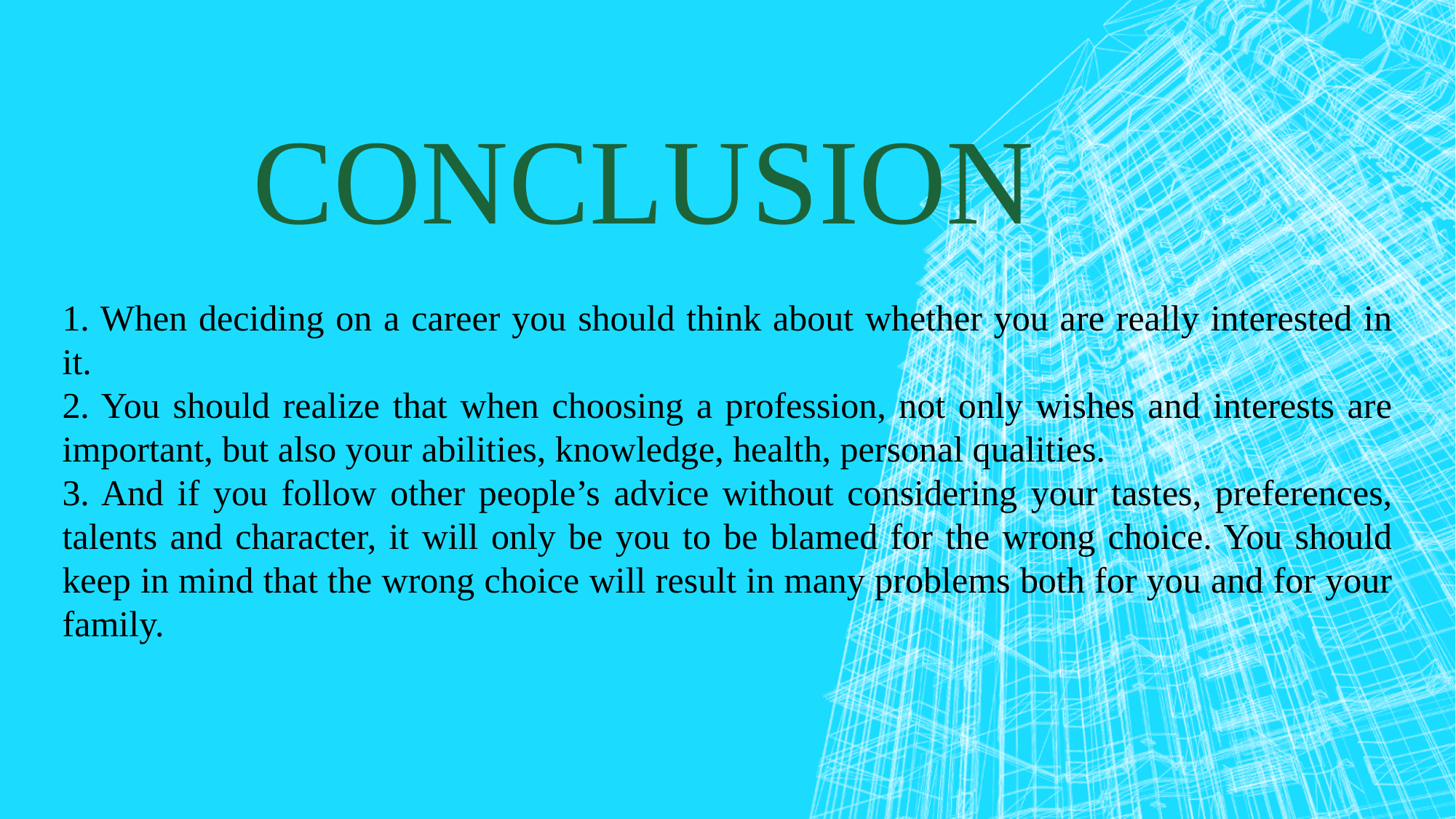

# conclusion
1. When deciding on a career you should think about whether you are really interested in it.
2. You should realize that when choosing a profession, not only wishes and interests are important, but also your abilities, knowledge, health, personal qualities.
3. And if you follow other people’s advice without considering your tastes, preferences, talents and character, it will only be you to be blamed for the wrong choice. You should keep in mind that the wrong choice will result in many problems both for you and for your family.